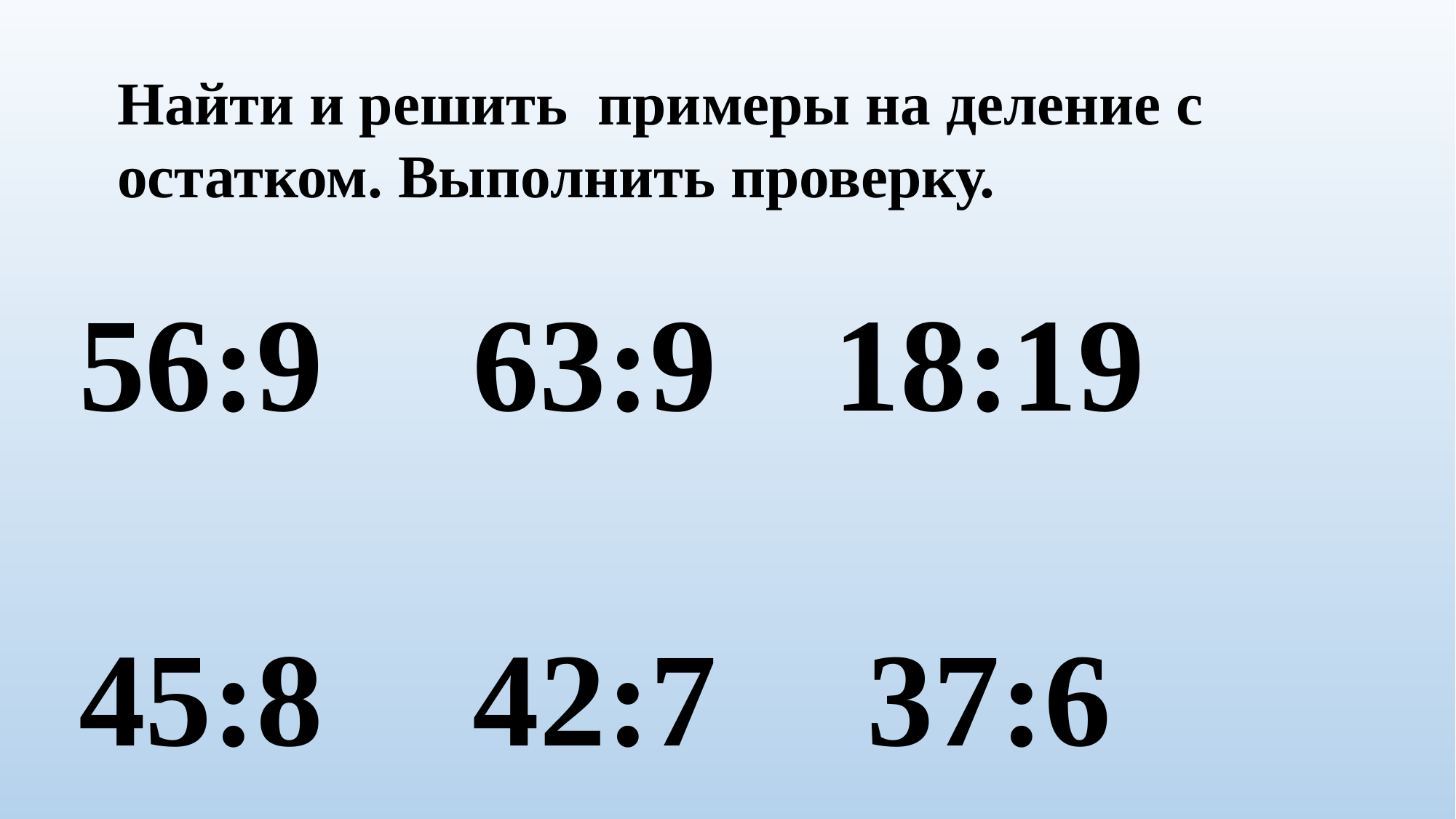

Найти и решить  примеры на деление с остатком. Выполнить проверку.

56:9	  63:9	   18:19

45:8	  42:7	    37:6